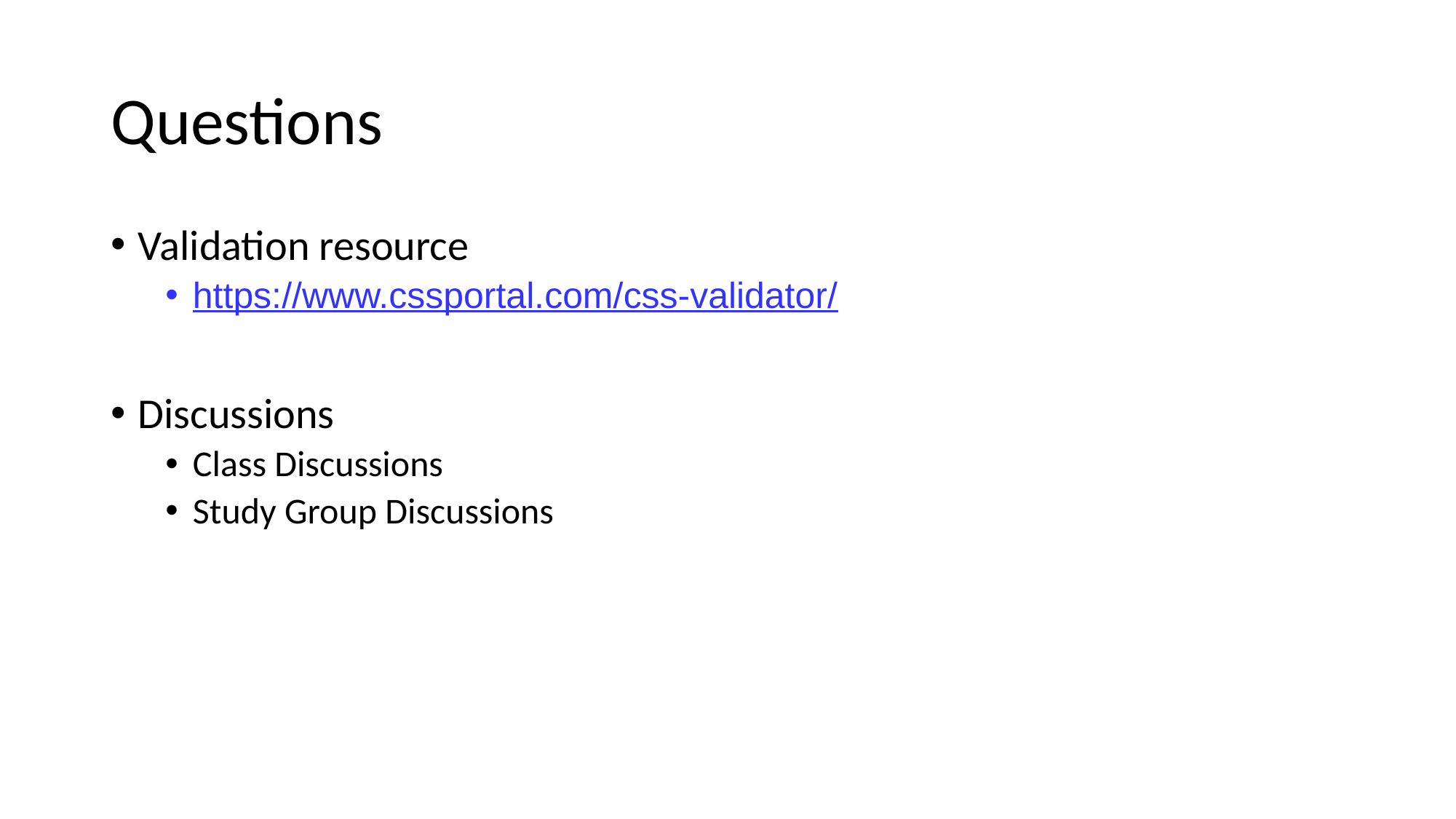

# Questions
Validation resource
https://www.cssportal.com/css-validator/

Discussions
Class Discussions
Study Group Discussions